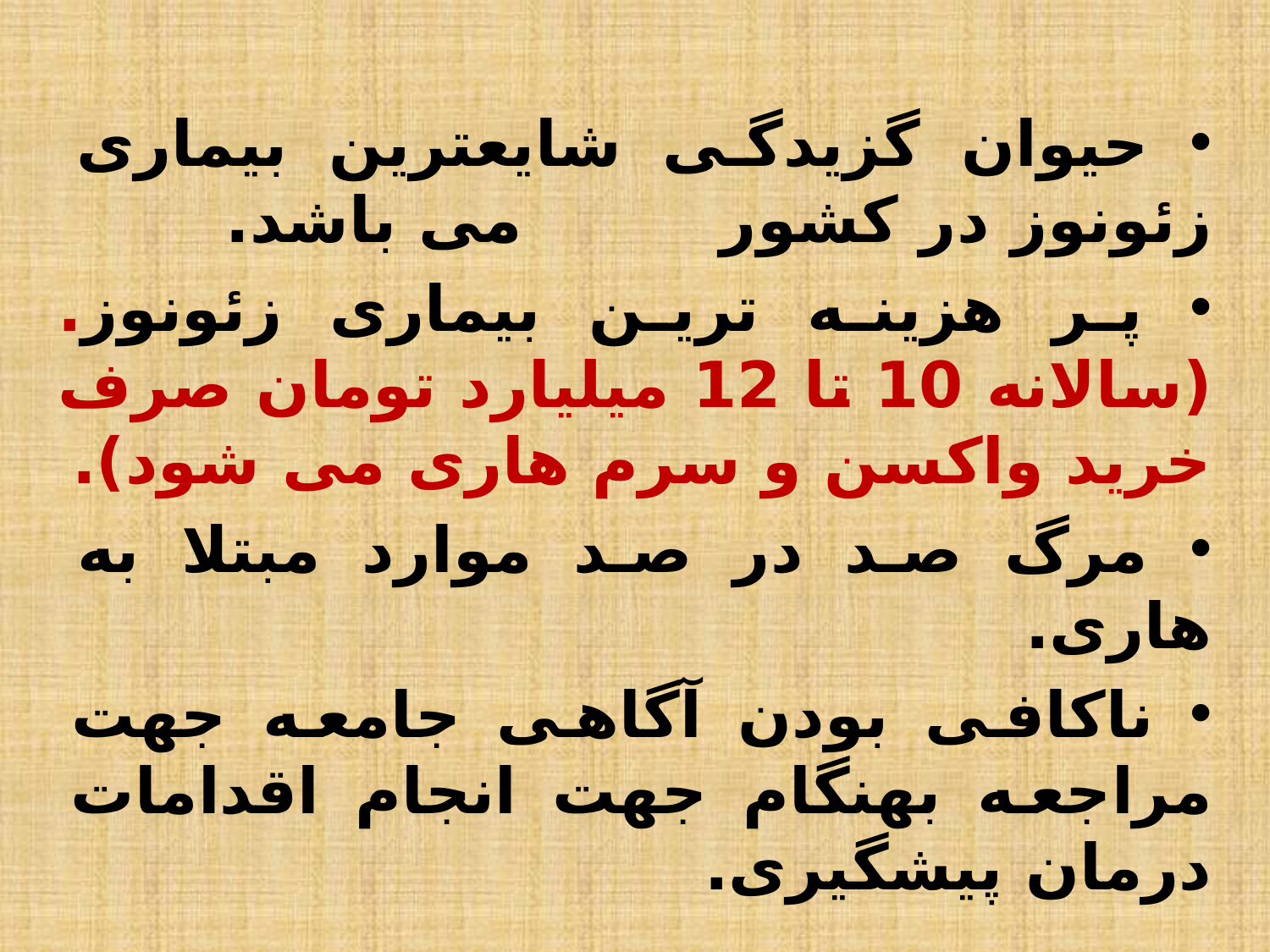

حیوان گزیدگی شایعترین بیماری زئونوز در کشور         می باشد.
 پر هزینه ترین بیماری زئونوز.(سالانه 10 تا 12 میلیارد تومان صرف خرید واکسن و سرم هاری می شود).
 مرگ صد در صد موارد مبتلا به هاری.
 ناکافی بودن آگاهی جامعه جهت مراجعه بهنگام جهت انجام اقدامات درمان پیشگیری.